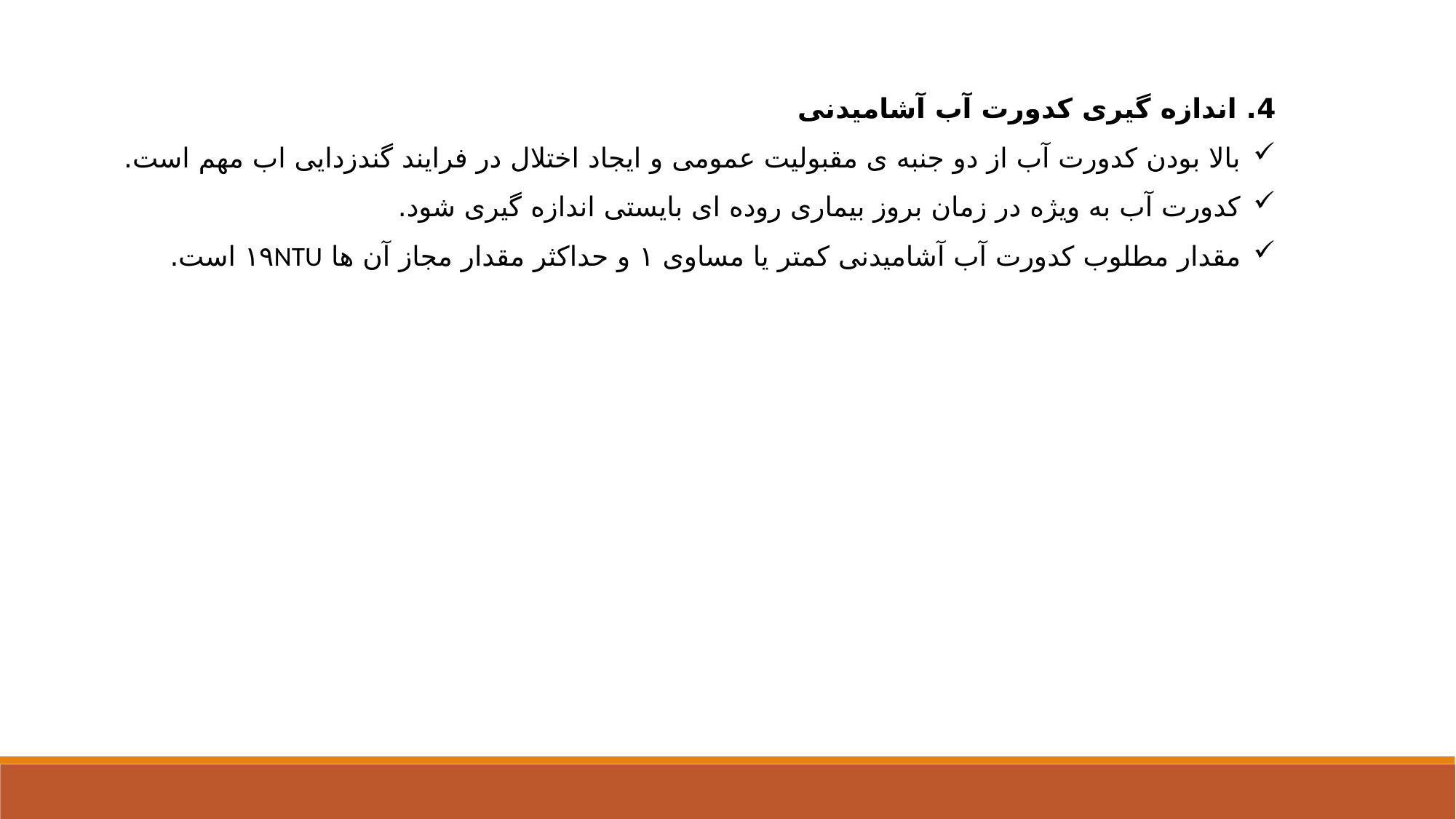

4. اندازه گیری کدورت آب آشامیدنی
بالا بودن کدورت آب از دو جنبه ی مقبولیت عمومی و ایجاد اختلال در فرایند گندزدایی اب مهم است.
کدورت آب به ویژه در زمان بروز بیماری روده ای بایستی اندازه گیری شود.
مقدار مطلوب کدورت آب آشامیدنی کمتر یا مساوی ۱ و حداکثر مقدار مجاز آن ها ۱۹NTU است.